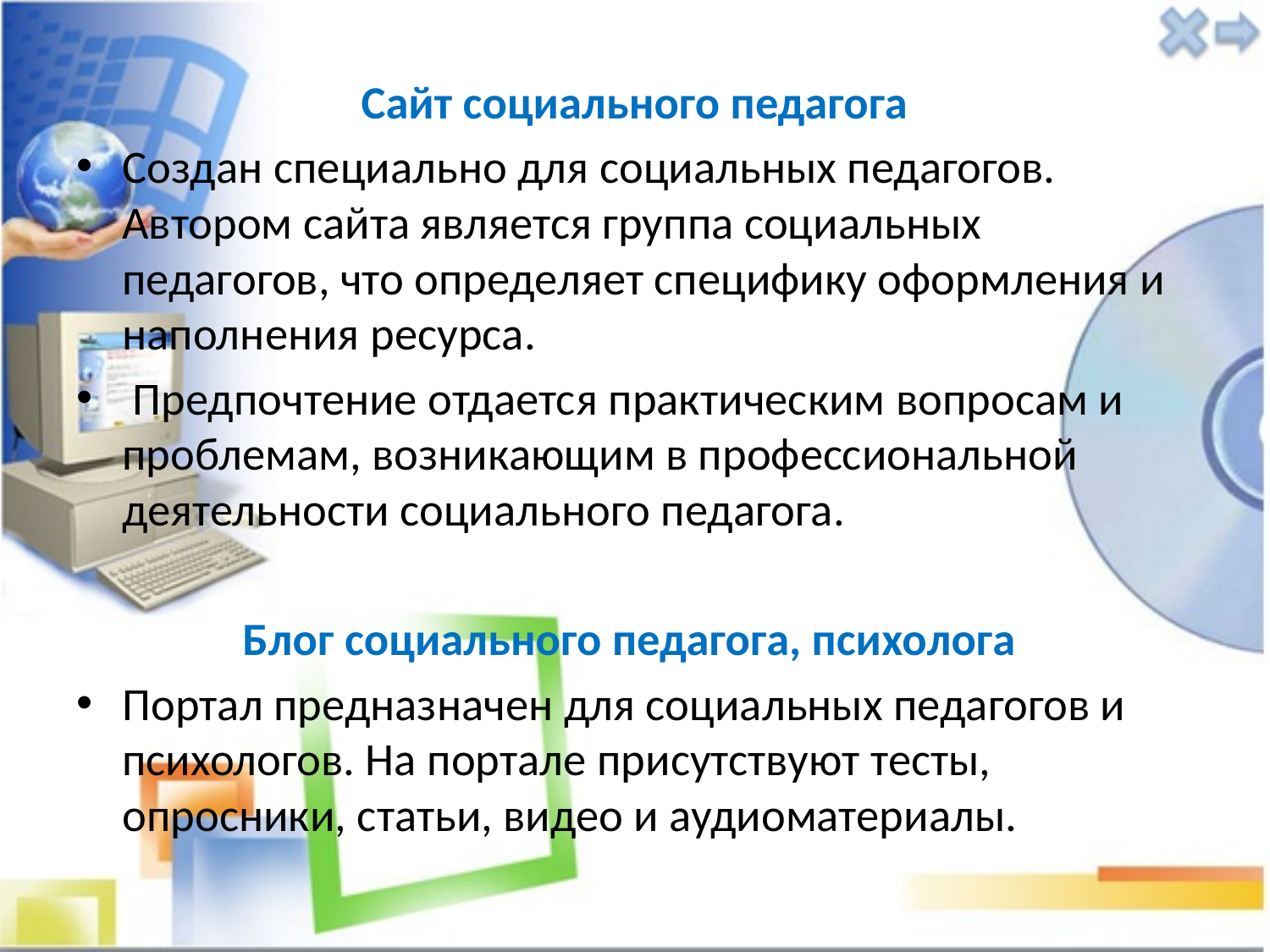

Сайт социального педагога
Создан специально для социальных педагогов. Автором сайта является группа социальных педагогов, что определяет специфику оформления и наполнения ресурса.
 Предпочтение отдается практическим вопросам и проблемам, возникающим в профессиональной деятельности социального педагога.

Блог социального педагога, психолога
Портал предназначен для социальных педагогов и психологов. На портале присутствуют тесты, опросники, статьи, видео и аудиоматериалы.